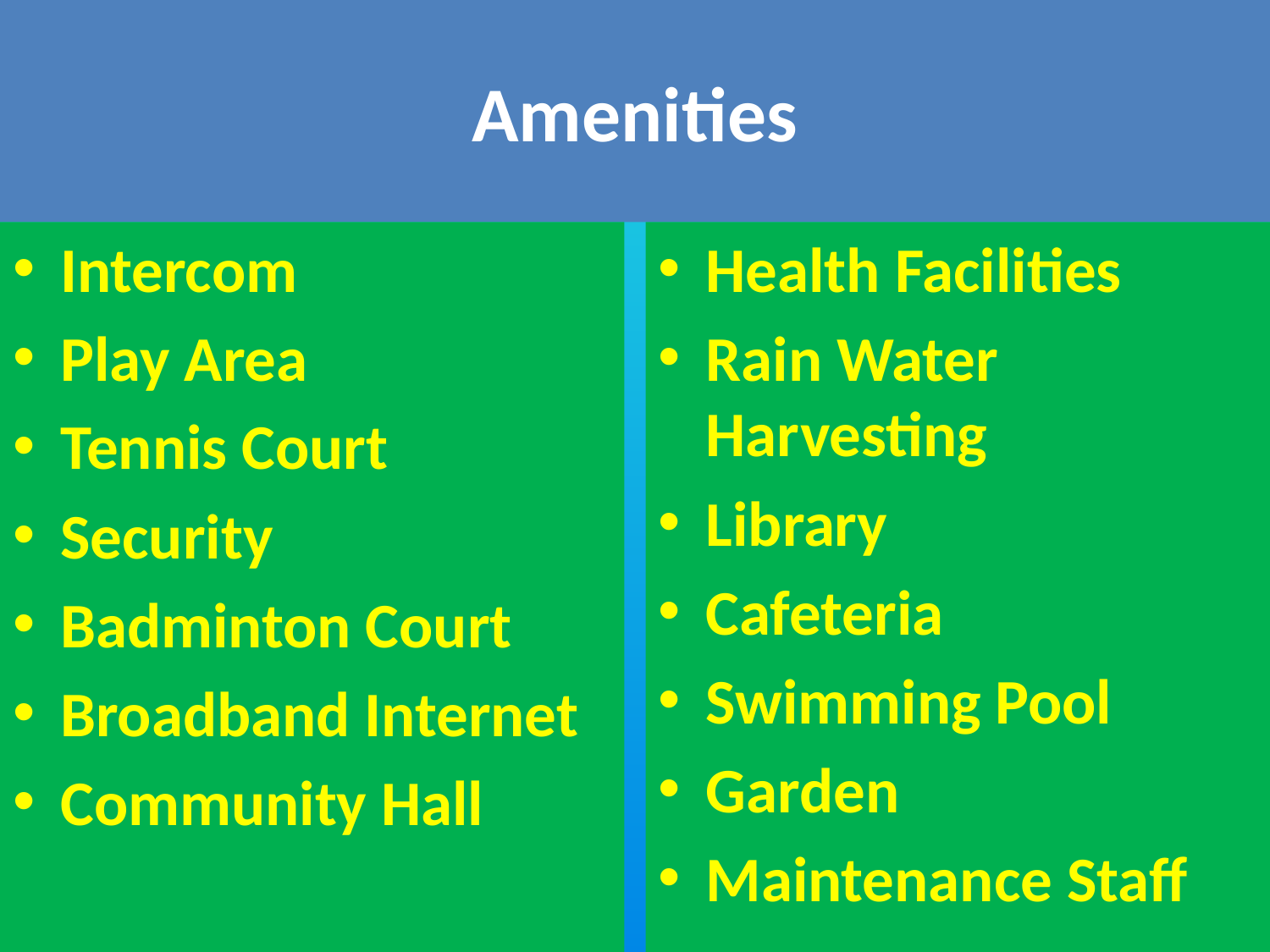

# Amenities
Intercom
Play Area
Tennis Court
Security
Badminton Court
Broadband Internet
Community Hall

Health Facilities
Rain Water Harvesting
Library
Cafeteria
Swimming Pool
Garden
Maintenance Staff